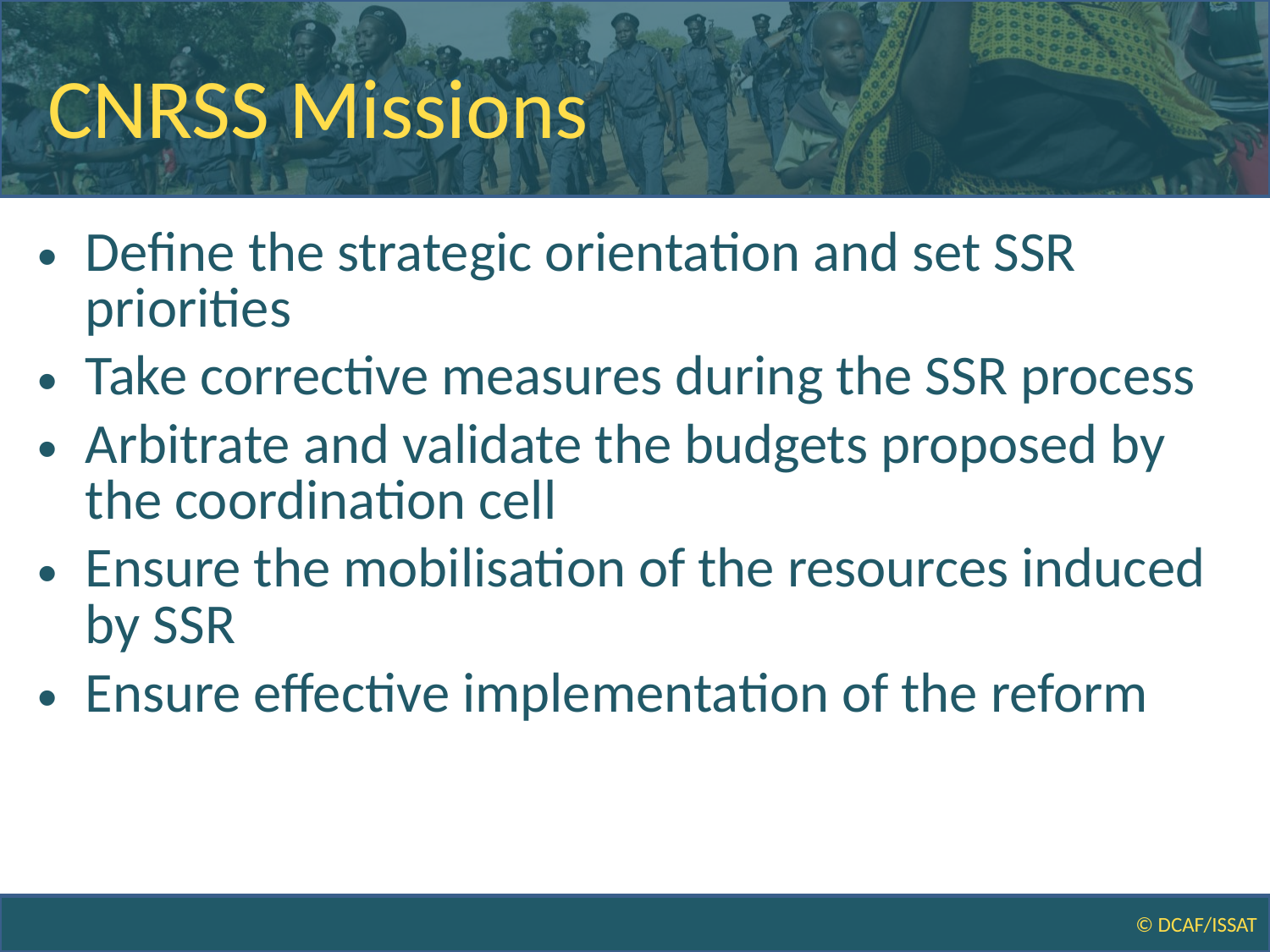

# CNRSS Missions
Define the strategic orientation and set SSR priorities
Take corrective measures during the SSR process
Arbitrate and validate the budgets proposed by the coordination cell
Ensure the mobilisation of the resources induced by SSR
Ensure effective implementation of the reform